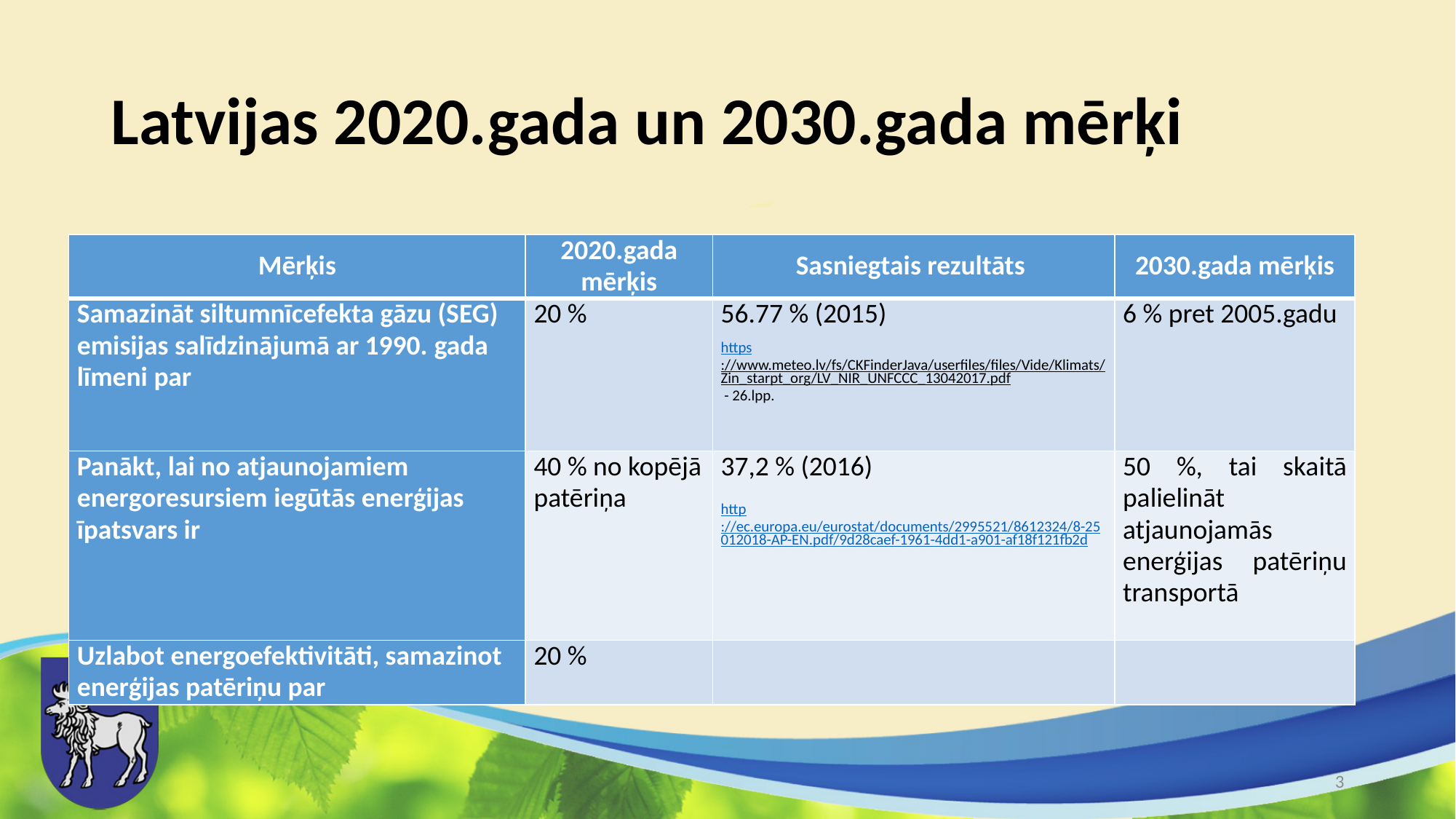

# Latvijas 2020.gada un 2030.gada mērķi
| Mērķis | 2020.gada mērķis | Sasniegtais rezultāts | 2030.gada mērķis |
| --- | --- | --- | --- |
| Samazināt siltumnīcefekta gāzu (SEG) emisijas salīdzinājumā ar 1990. gada līmeni par | 20 % | 56.77 % (2015) https://www.meteo.lv/fs/CKFinderJava/userfiles/files/Vide/Klimats/Zin\_starpt\_org/LV\_NIR\_UNFCCC\_13042017.pdf - 26.lpp. | 6 % pret 2005.gadu |
| Panākt, lai no atjaunojamiem energoresursiem iegūtās enerģijas īpatsvars ir | 40 % no kopējā patēriņa | 37,2 % (2016) http://ec.europa.eu/eurostat/documents/2995521/8612324/8-25012018-AP-EN.pdf/9d28caef-1961-4dd1-a901-af18f121fb2d | 50 %, tai skaitā palielināt atjaunojamās enerģijas patēriņu transportā |
| Uzlabot energoefektivitāti, samazinot enerģijas patēriņu par | 20 % |  |  |
3